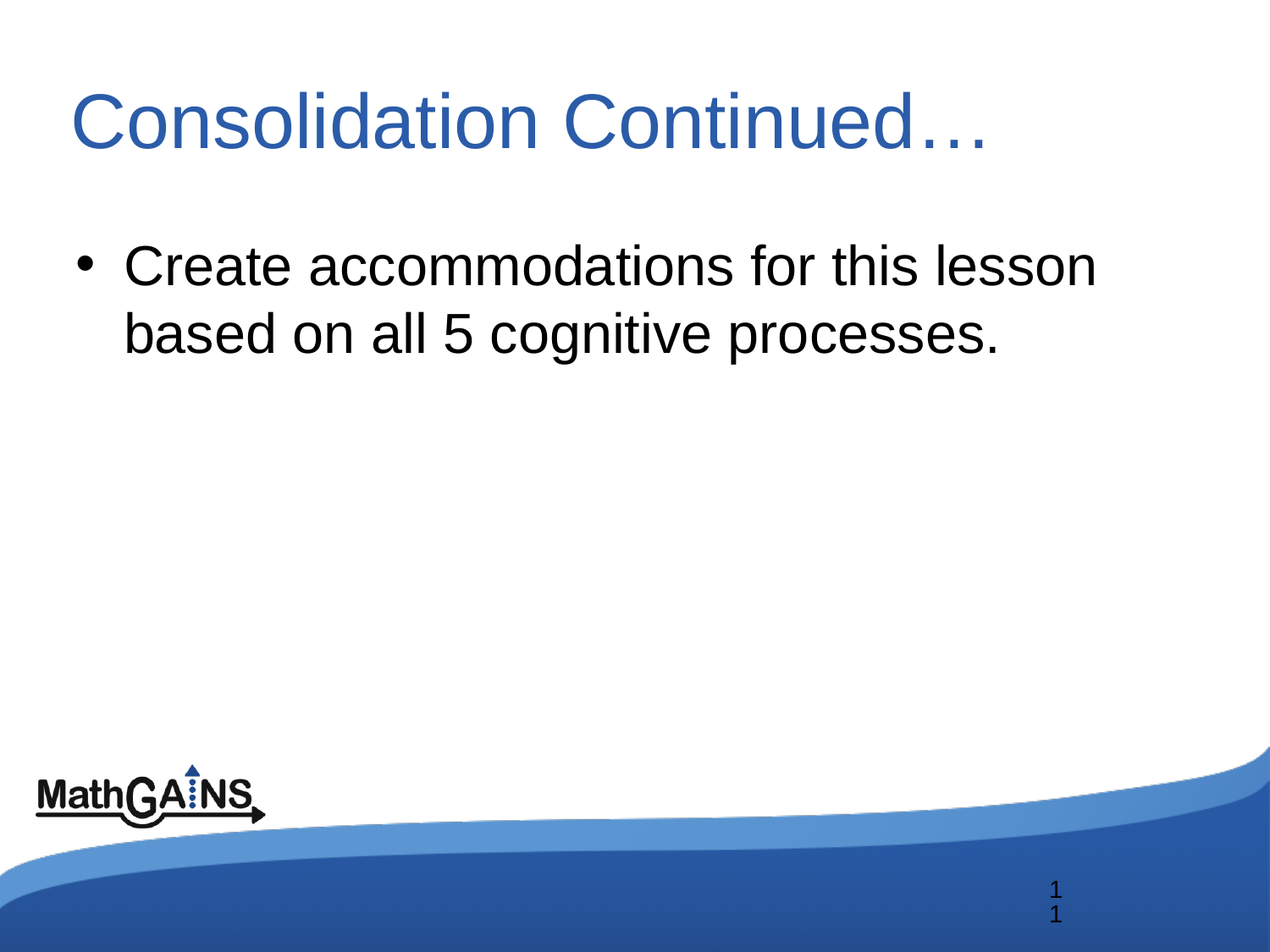

# Consolidation Continued…
Create accommodations for this lesson based on all 5 cognitive processes.
11